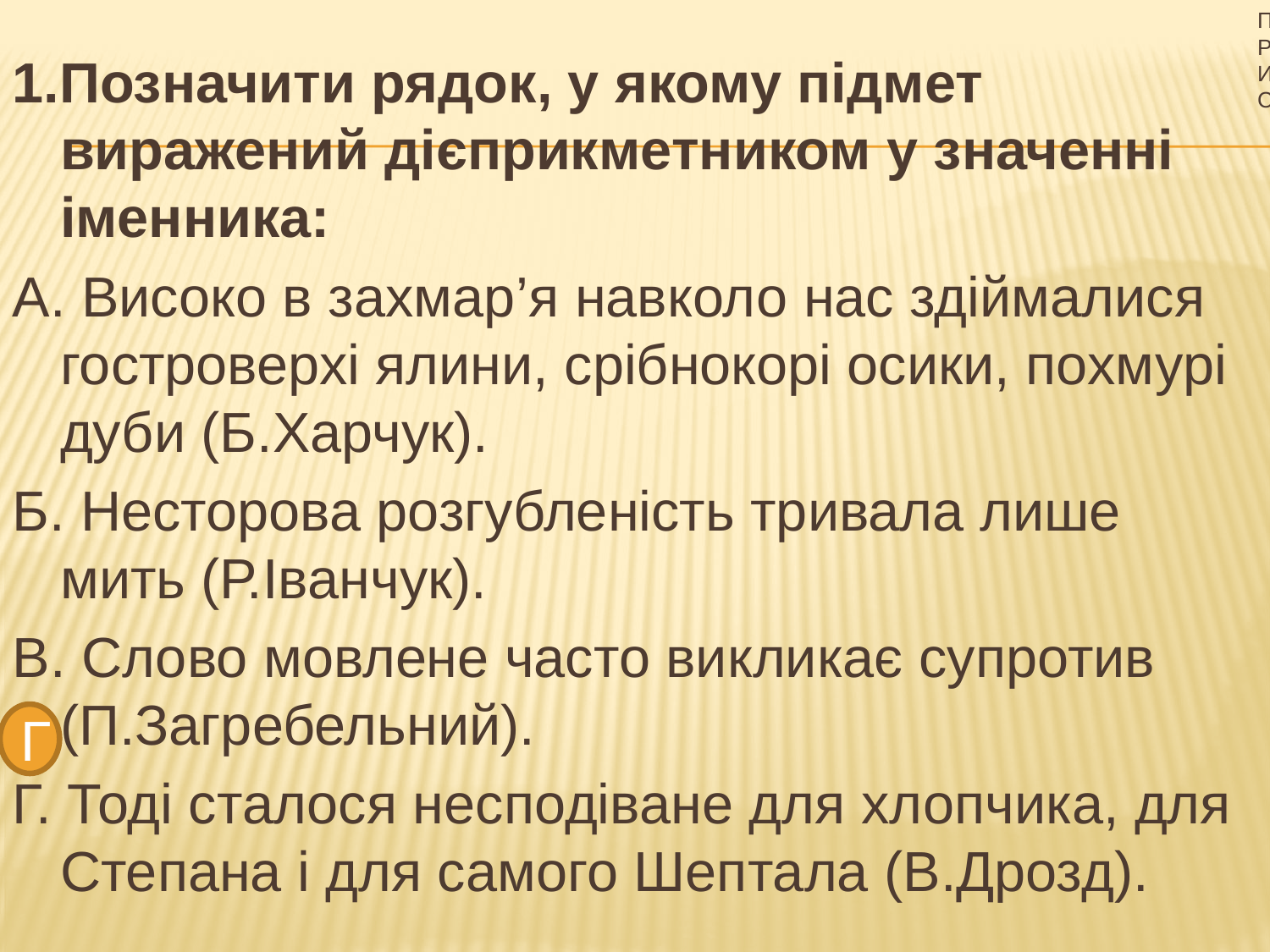

# прис
1.Позначити рядок, у якому підмет виражений дієприкметником у значенні іменника:
А. Високо в захмар’я навколо нас здіймалися гостроверхі ялини, срібнокорі осики, похмурі дуби (Б.Харчук).
Б. Несторова розгубленість тривала лише мить (Р.Іванчук).
В. Слово мовлене часто викликає супротив (П.Загребельний).
Г. Тоді сталося несподіване для хлопчика, для Степана і для самого Шептала (В.Дрозд).
Г